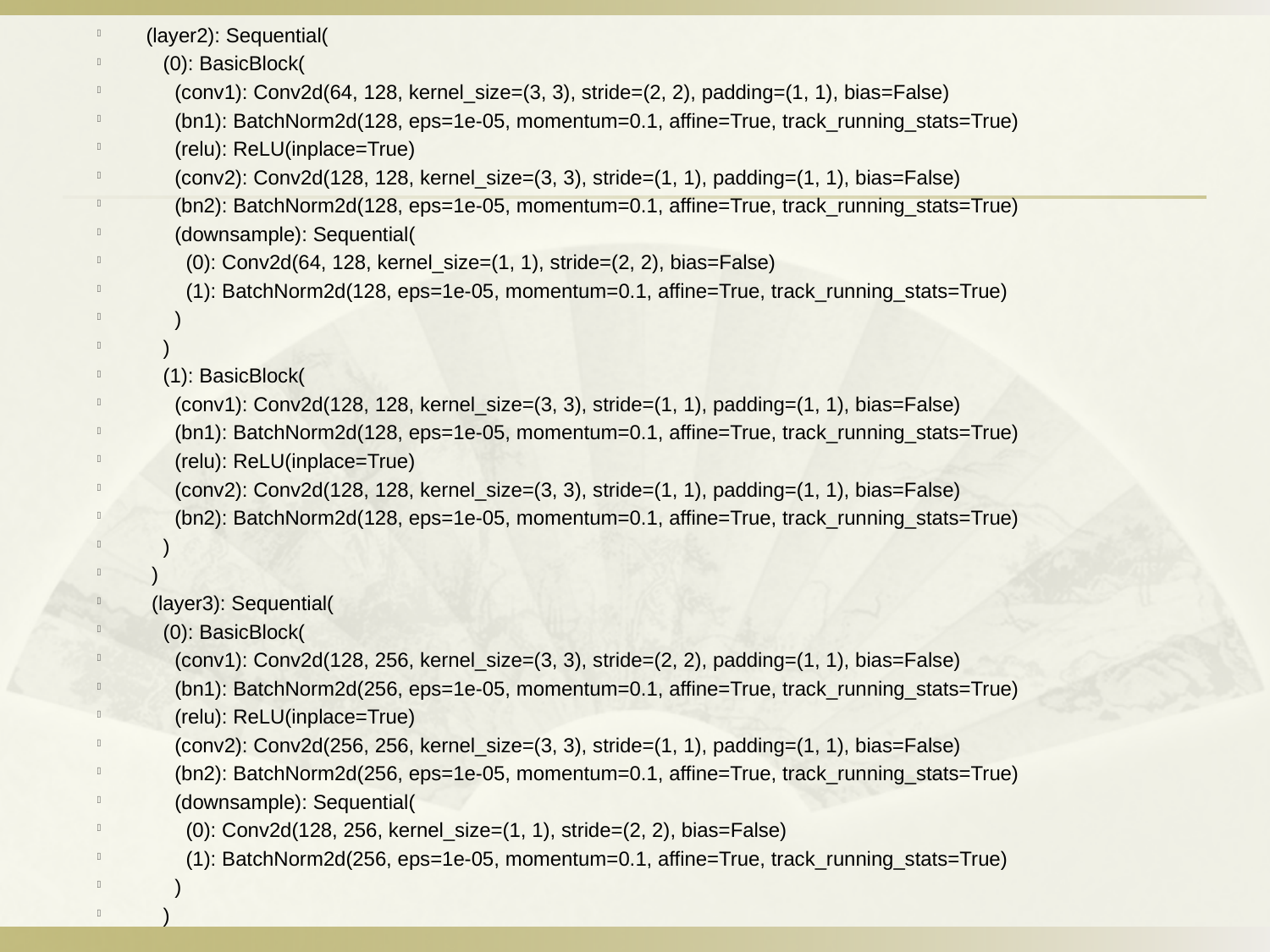

(layer2): Sequential(
    (0): BasicBlock(
      (conv1): Conv2d(64, 128, kernel_size=(3, 3), stride=(2, 2), padding=(1, 1), bias=False)
      (bn1): BatchNorm2d(128, eps=1e-05, momentum=0.1, affine=True, track_running_stats=True)
      (relu): ReLU(inplace=True)
      (conv2): Conv2d(128, 128, kernel_size=(3, 3), stride=(1, 1), padding=(1, 1), bias=False)
      (bn2): BatchNorm2d(128, eps=1e-05, momentum=0.1, affine=True, track_running_stats=True)
      (downsample): Sequential(
        (0): Conv2d(64, 128, kernel_size=(1, 1), stride=(2, 2), bias=False)
        (1): BatchNorm2d(128, eps=1e-05, momentum=0.1, affine=True, track_running_stats=True)
      )
    )
    (1): BasicBlock(
      (conv1): Conv2d(128, 128, kernel_size=(3, 3), stride=(1, 1), padding=(1, 1), bias=False)
      (bn1): BatchNorm2d(128, eps=1e-05, momentum=0.1, affine=True, track_running_stats=True)
      (relu): ReLU(inplace=True)
      (conv2): Conv2d(128, 128, kernel_size=(3, 3), stride=(1, 1), padding=(1, 1), bias=False)
      (bn2): BatchNorm2d(128, eps=1e-05, momentum=0.1, affine=True, track_running_stats=True)
    )
  )
  (layer3): Sequential(
    (0): BasicBlock(
      (conv1): Conv2d(128, 256, kernel_size=(3, 3), stride=(2, 2), padding=(1, 1), bias=False)
      (bn1): BatchNorm2d(256, eps=1e-05, momentum=0.1, affine=True, track_running_stats=True)
      (relu): ReLU(inplace=True)
      (conv2): Conv2d(256, 256, kernel_size=(3, 3), stride=(1, 1), padding=(1, 1), bias=False)
      (bn2): BatchNorm2d(256, eps=1e-05, momentum=0.1, affine=True, track_running_stats=True)
      (downsample): Sequential(
        (0): Conv2d(128, 256, kernel_size=(1, 1), stride=(2, 2), bias=False)
        (1): BatchNorm2d(256, eps=1e-05, momentum=0.1, affine=True, track_running_stats=True)
      )
    )